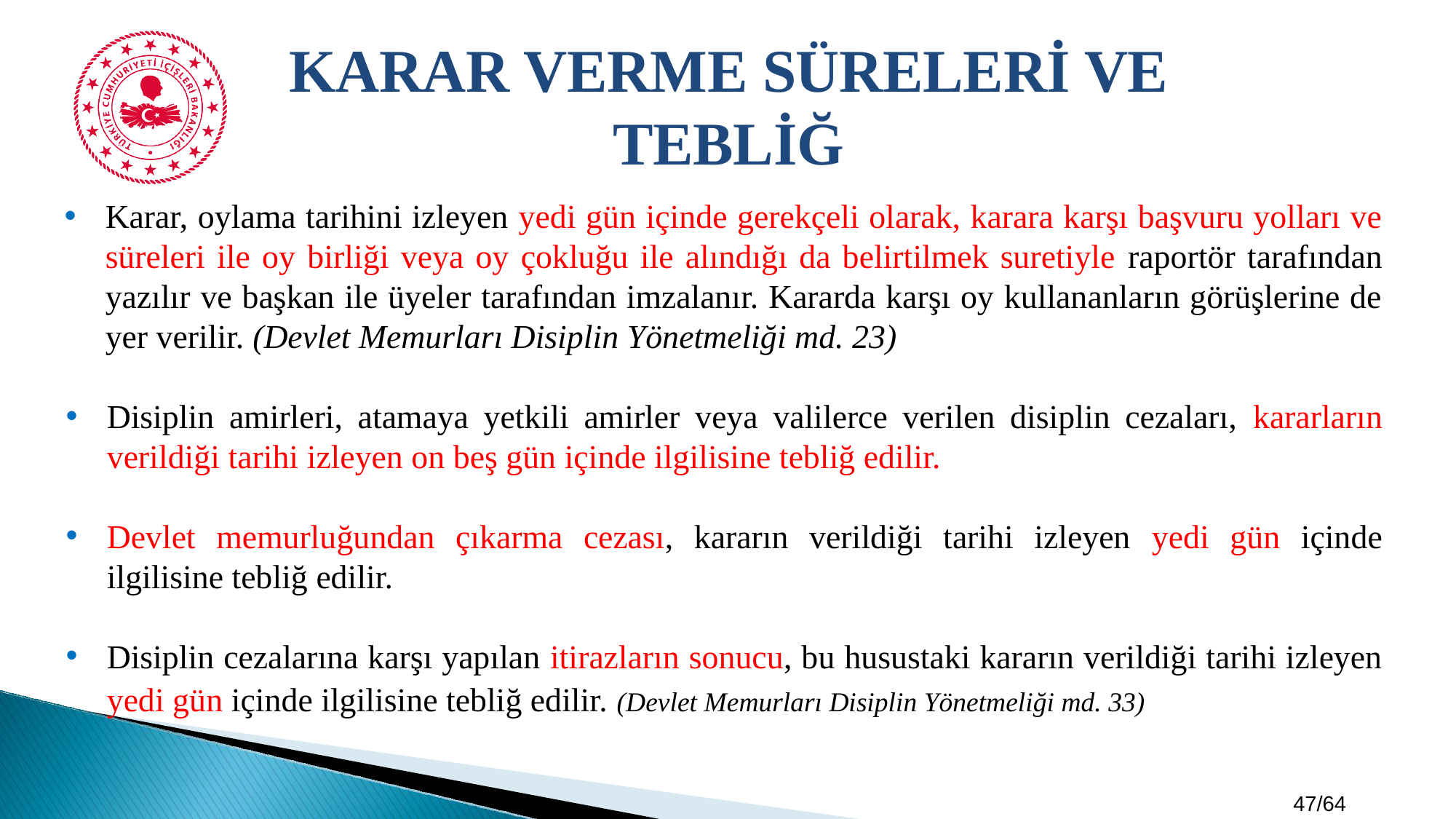

KARAR VERME SÜRELERİ VE TEBLİĞ
Karar, oylama tarihini izleyen yedi gün içinde gerekçeli olarak, karara karşı başvuru yolları ve süreleri ile oy birliği veya oy çokluğu ile alındığı da belirtilmek suretiyle raportör tarafından yazılır ve başkan ile üyeler tarafından imzalanır. Kararda karşı oy kullananların görüşlerine de yer verilir. (Devlet Memurları Disiplin Yönetmeliği md. 23)

Disiplin amirleri, atamaya yetkili amirler veya valilerce verilen disiplin cezaları, kararların verildiği tarihi izleyen on beş gün içinde ilgilisine tebliğ edilir.

Devlet memurluğundan çıkarma cezası, kararın verildiği tarihi izleyen yedi gün içinde ilgilisine tebliğ edilir.

Disiplin cezalarına karşı yapılan itirazların sonucu, bu husustaki kararın verildiği tarihi izleyen yedi gün içinde ilgilisine tebliğ edilir. (Devlet Memurları Disiplin Yönetmeliği md. 33)